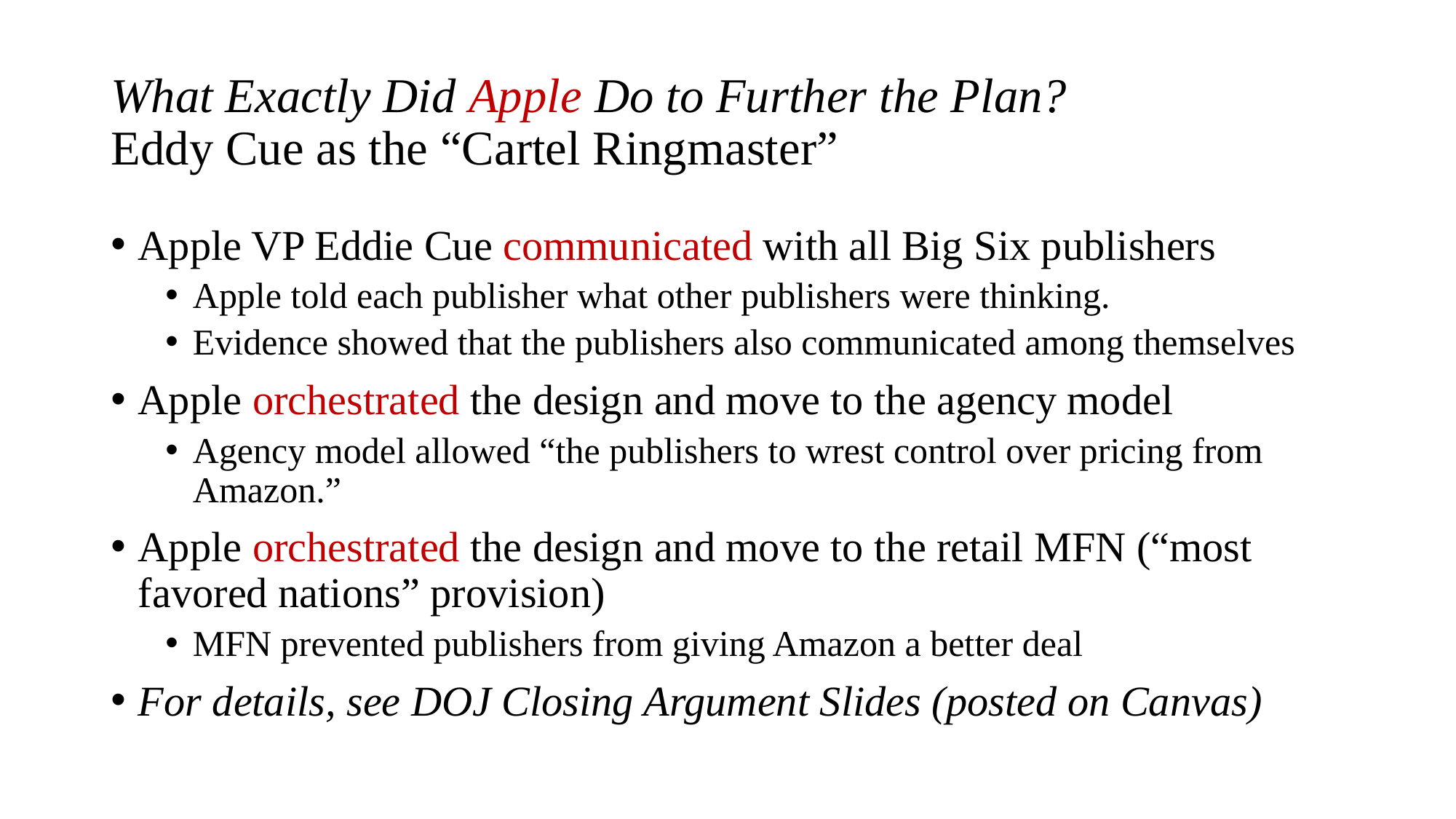

# What Exactly Did Apple Do to Further the Plan? Eddy Cue as the “Cartel Ringmaster”
Apple VP Eddie Cue communicated with all Big Six publishers
Apple told each publisher what other publishers were thinking.
Evidence showed that the publishers also communicated among themselves
Apple orchestrated the design and move to the agency model
Agency model allowed “the publishers to wrest control over pricing from Amazon.”
Apple orchestrated the design and move to the retail MFN (“most favored nations” provision)
MFN prevented publishers from giving Amazon a better deal
For details, see DOJ Closing Argument Slides (posted on Canvas)